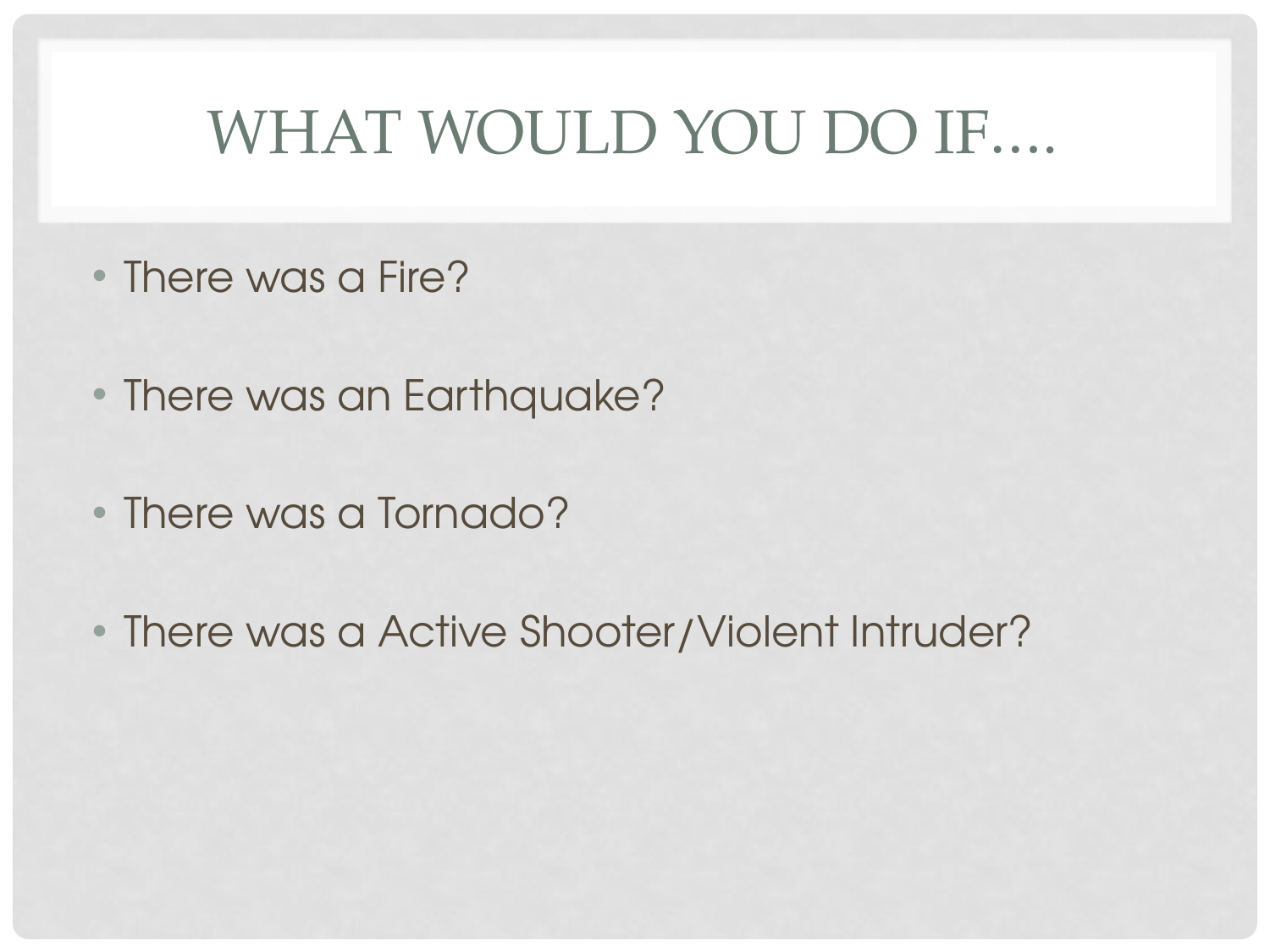

# What would you do if….
There was a Fire?

There was an Earthquake?

There was a Tornado?

There was a Active Shooter/Violent Intruder?